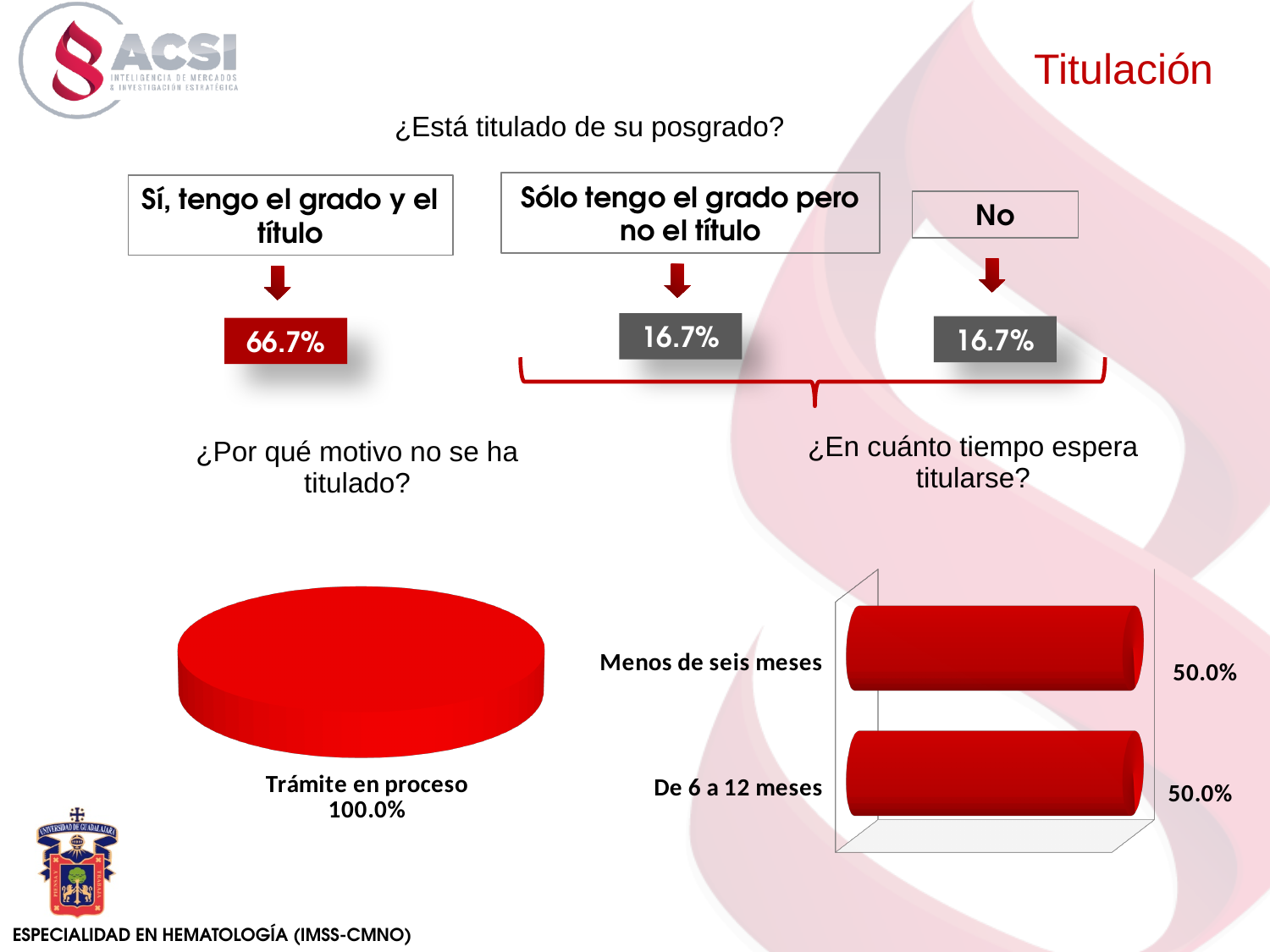

Titulación

¿Está titulado de su posgrado?
Sólo tengo el grado pero no el título
Sí, tengo el grado y el título
No

16.7%
16.7%
66.7%
¿En cuánto tiempo espera titularse?
¿Por qué motivo no se ha titulado?

[unsupported chart]

[unsupported chart]